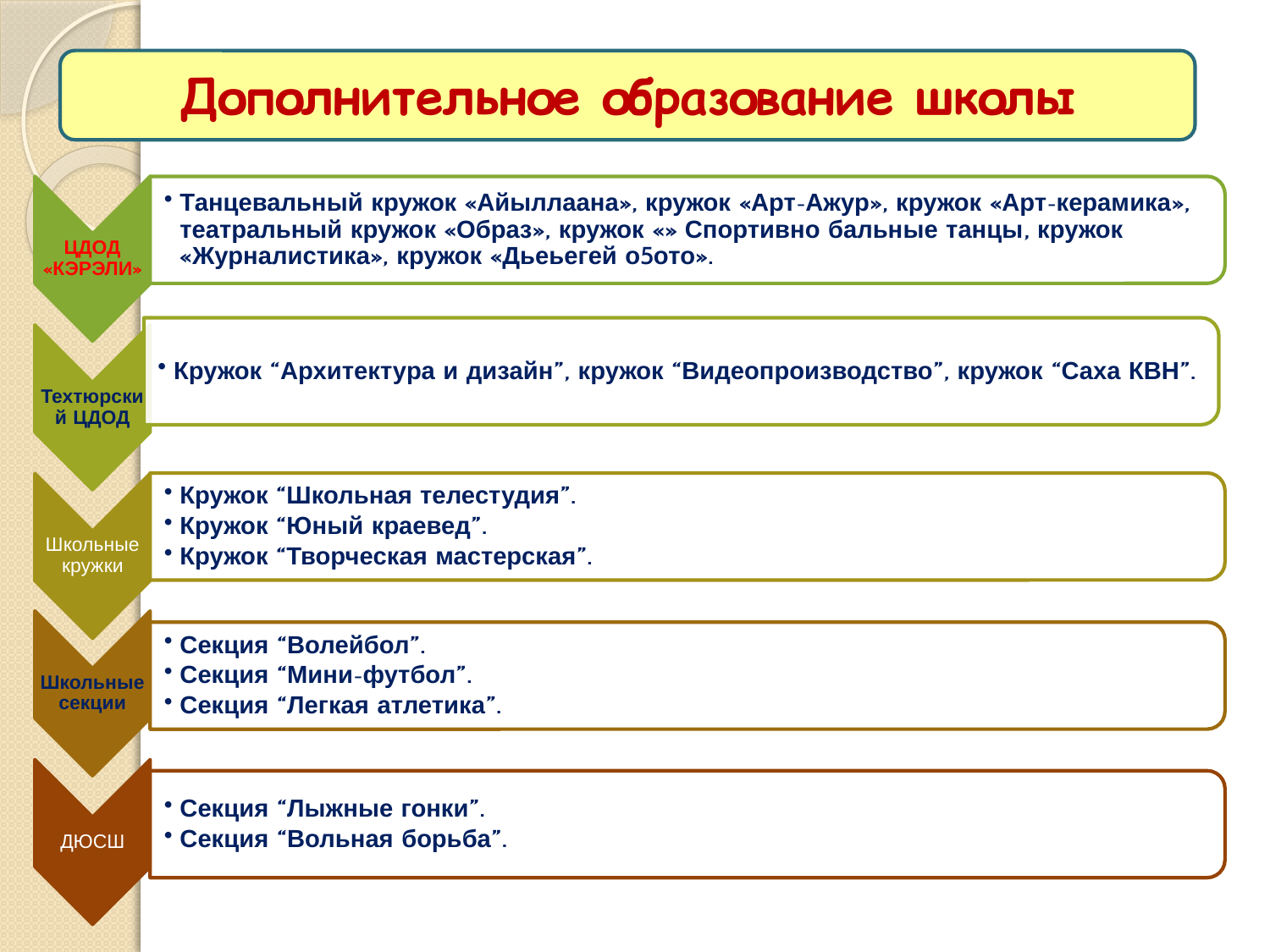

Дополнительное образование школы
ЦДОД «КЭРЭЛИ»
Танцевальный кружок «Айыллаана», кружок «Арт-Ажур», кружок «Арт-керамика», театральный кружок «Образ», кружок «» Спортивно бальные танцы, кружок «Журналистика», кружок «Дьеьегей о5ото».
Техтюрский ЦДОД
Кружок “Архитектура и дизайн”, кружок “Видеопроизводство”, кружок “Саха КВН”.
Школьные кружки
Кружок “Школьная телестудия”.
Кружок “Юный краевед”.
Кружок “Творческая мастерская”.
Школьные секции
Секция “Волейбол”.
Секция “Мини-футбол”.
Секция “Легкая атлетика”.
ДЮСШ
Секция “Лыжные гонки”.
Секция “Вольная борьба”.